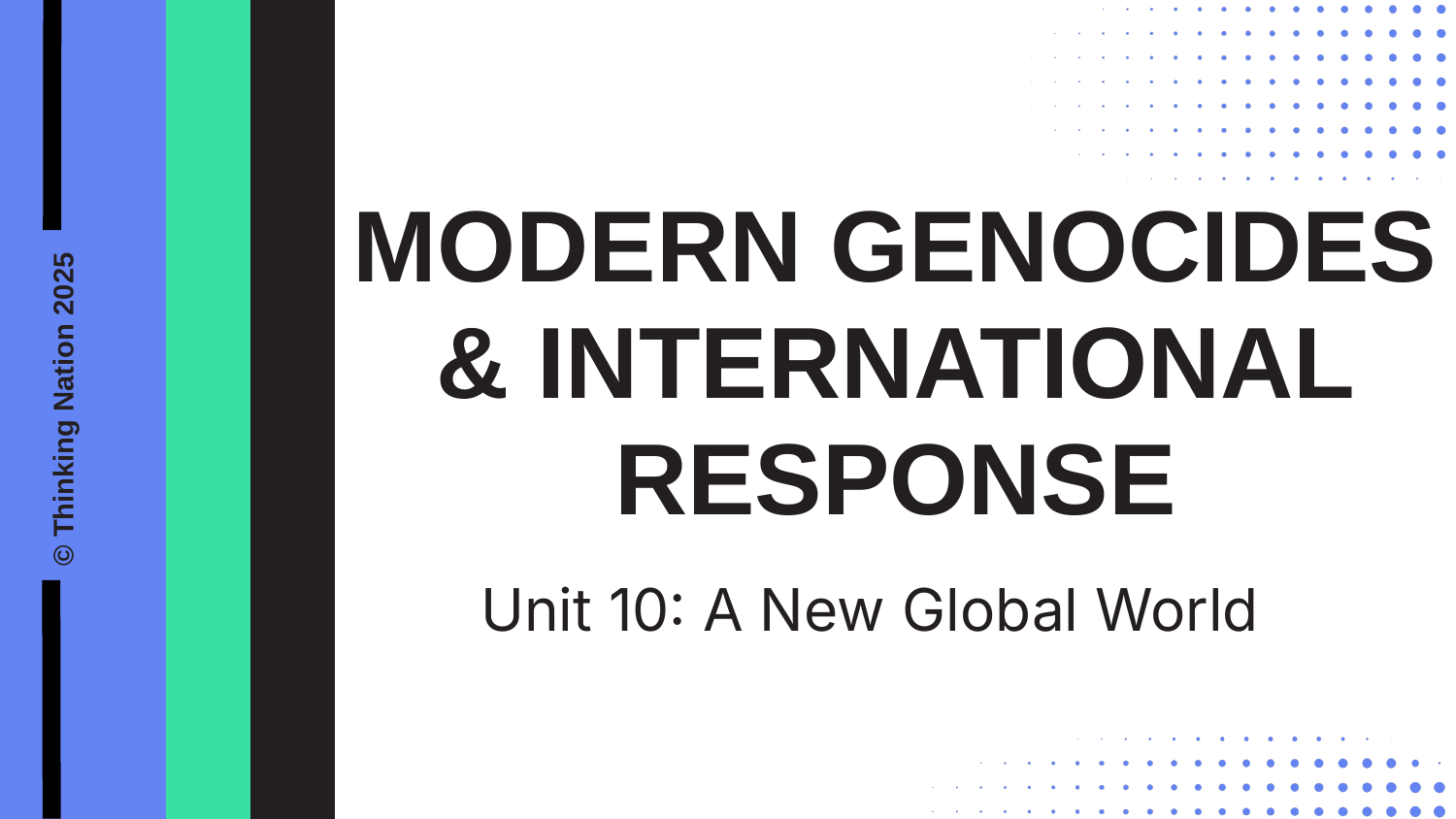

MODERN GENOCIDES & INTERNATIONAL RESPONSE
© Thinking Nation 2025
Unit 10: A New Global World